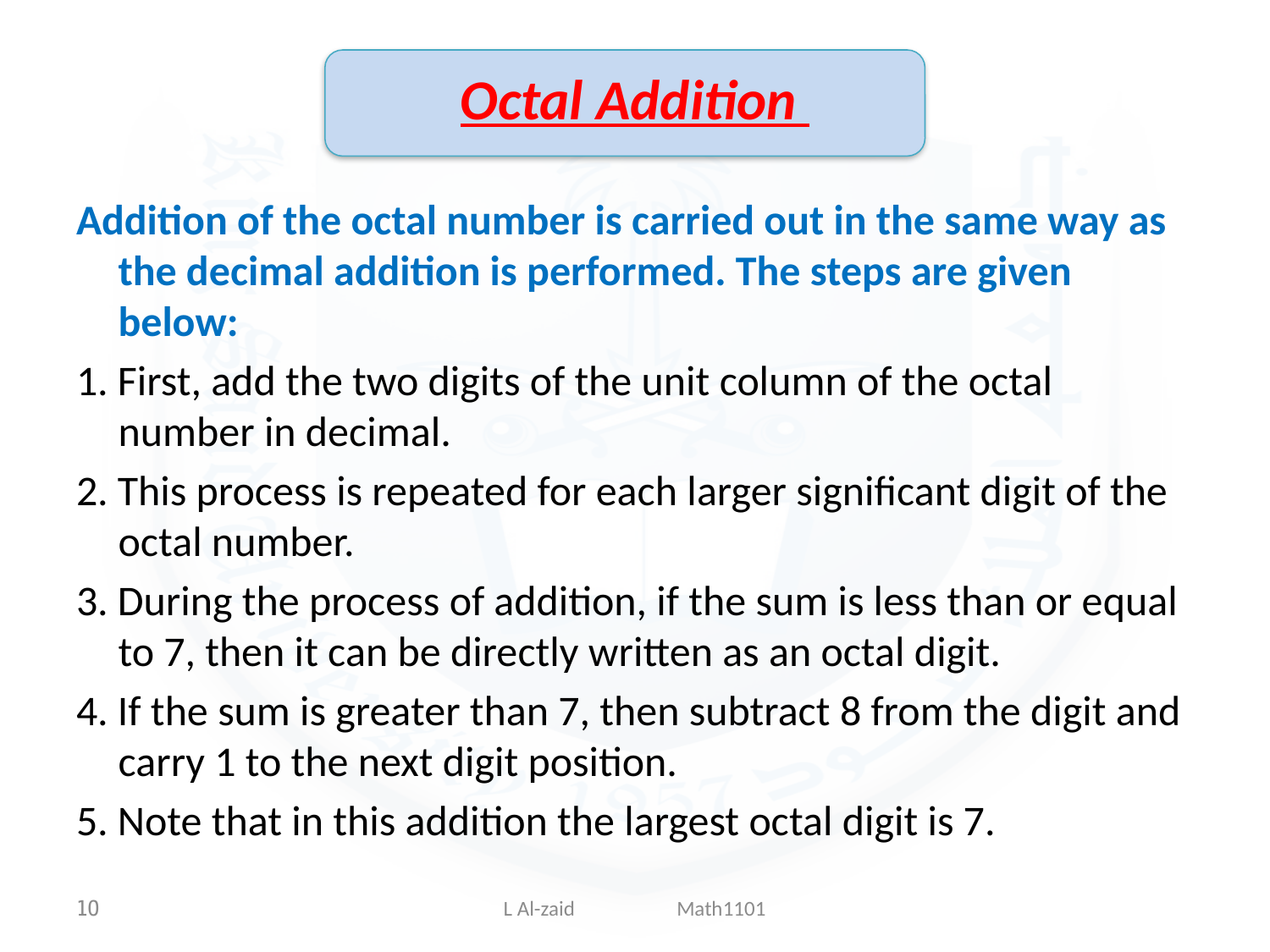

# Octal Addition

Addition of the octal number is carried out in the same way as the decimal addition is performed. The steps are given below:
1. First, add the two digits of the unit column of the octal number in decimal.
2. This process is repeated for each larger significant digit of the octal number.
3. During the process of addition, if the sum is less than or equal to 7, then it can be directly written as an octal digit.
4. If the sum is greater than 7, then subtract 8 from the digit and carry 1 to the next digit position.
5. Note that in this addition the largest octal digit is 7.

10
L Al-zaid                     Math1101